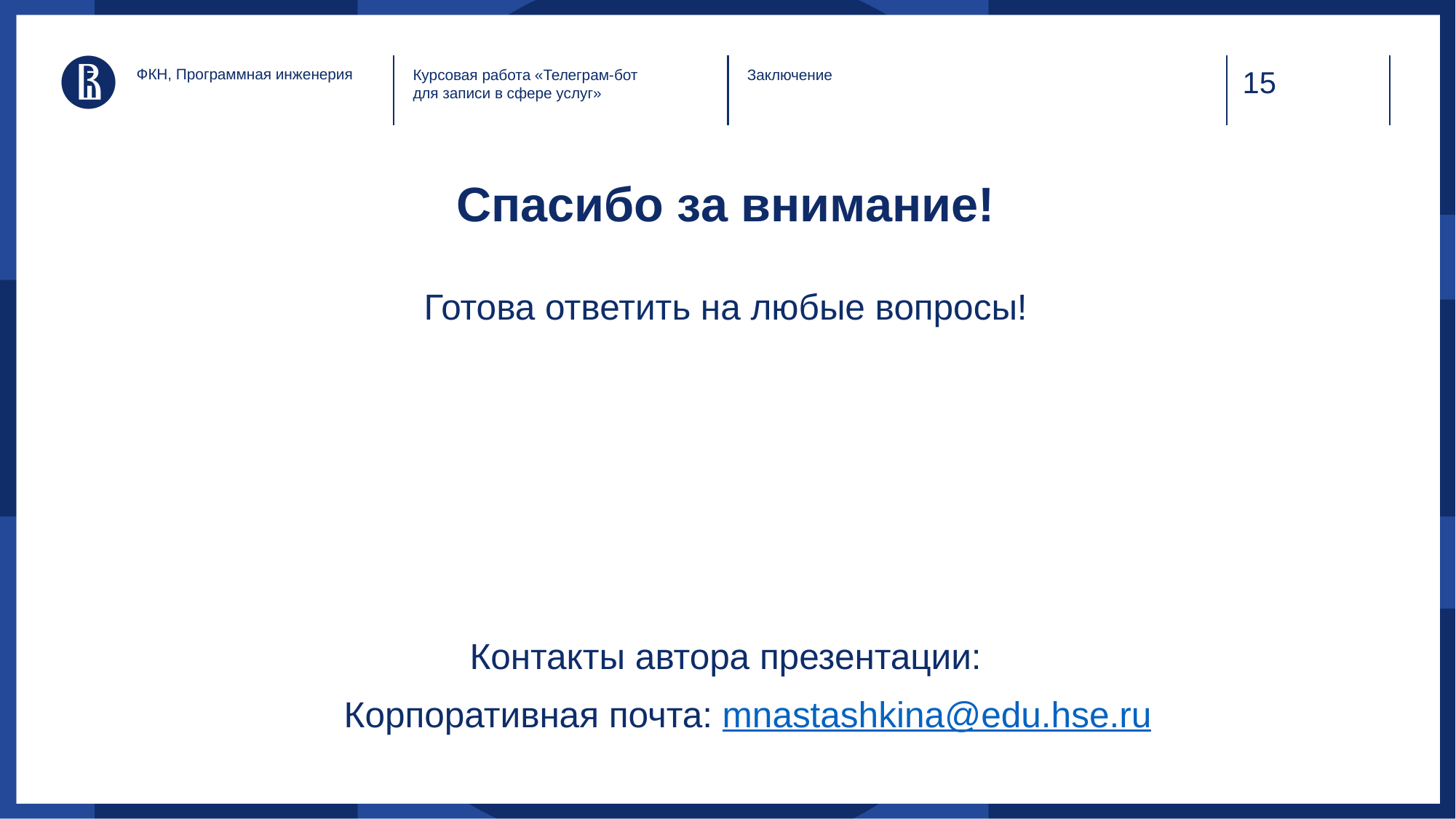

ФКН, Программная инженерия
Курсовая работа «Телеграм-бот для записи в сфере услуг»
Заключение
# Спасибо за внимание!
Готова ответить на любые вопросы!

Контакты автора презентации:
Корпоративная почта: mnastashkina@edu.hse.ru